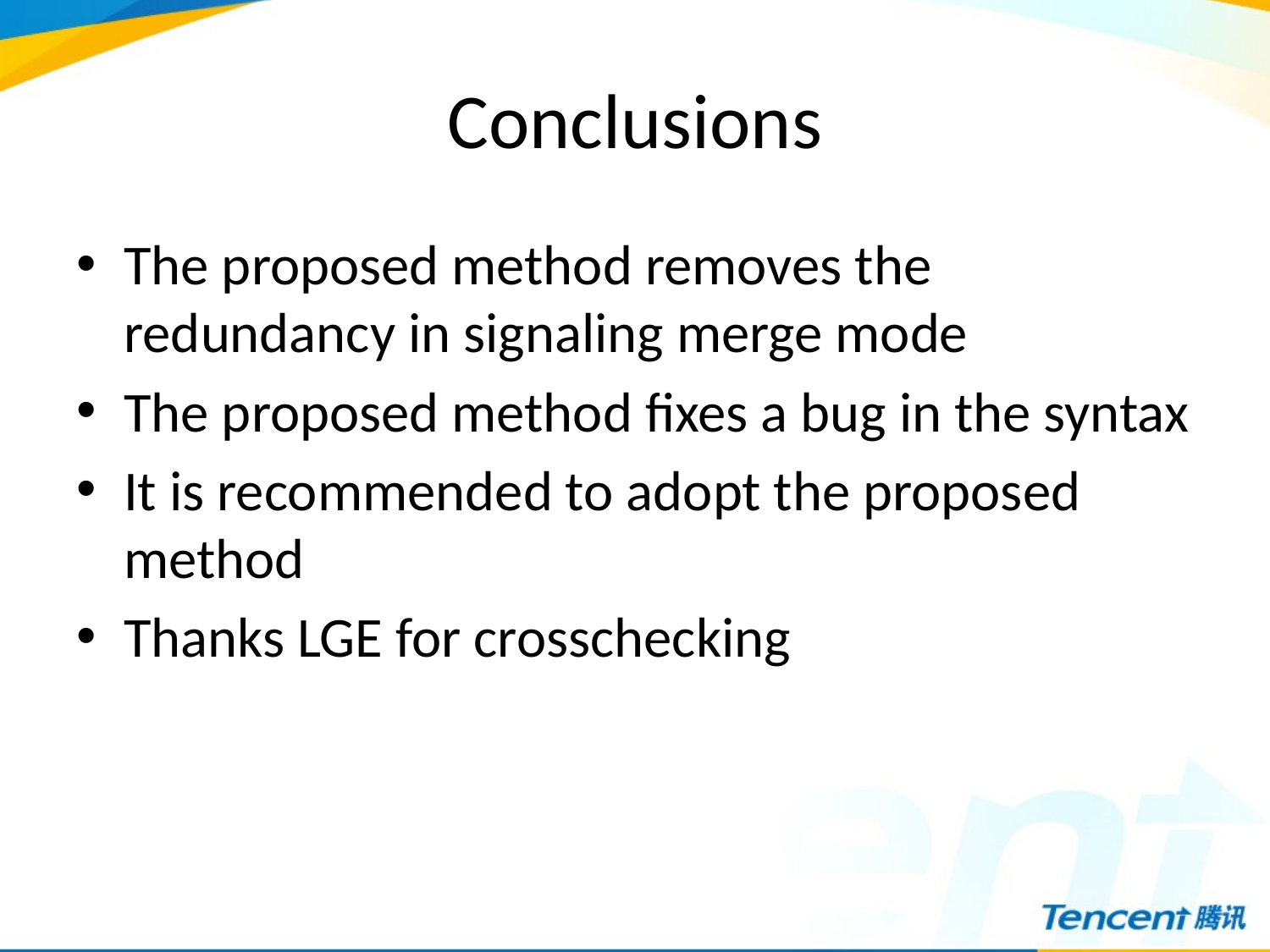

# Conclusions
The proposed method removes the redundancy in signaling merge mode
The proposed method fixes a bug in the syntax
It is recommended to adopt the proposed method
Thanks LGE for crosschecking